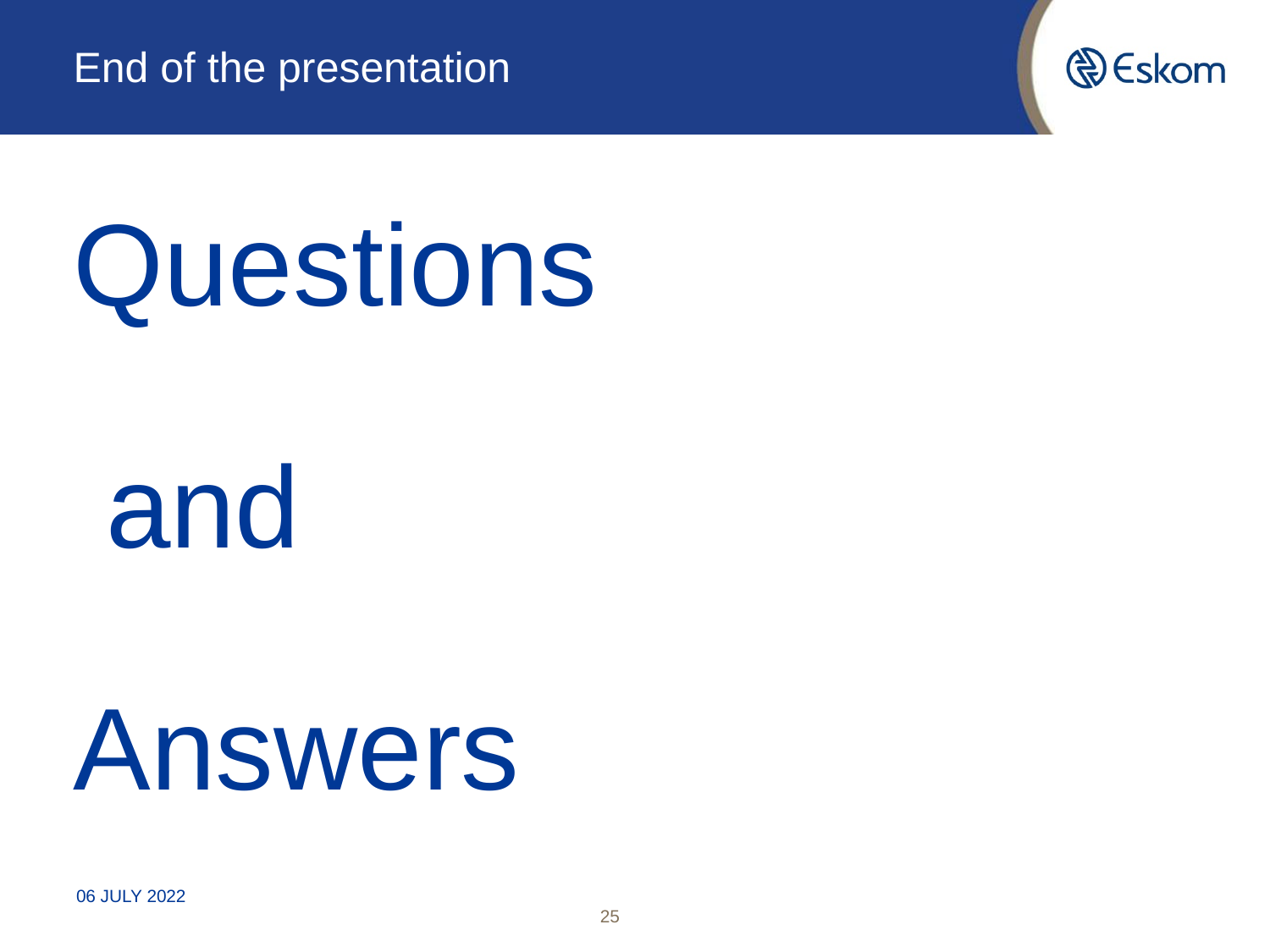

# End of the presentation
Questions
 and
Answers
06 JULY 2022

25